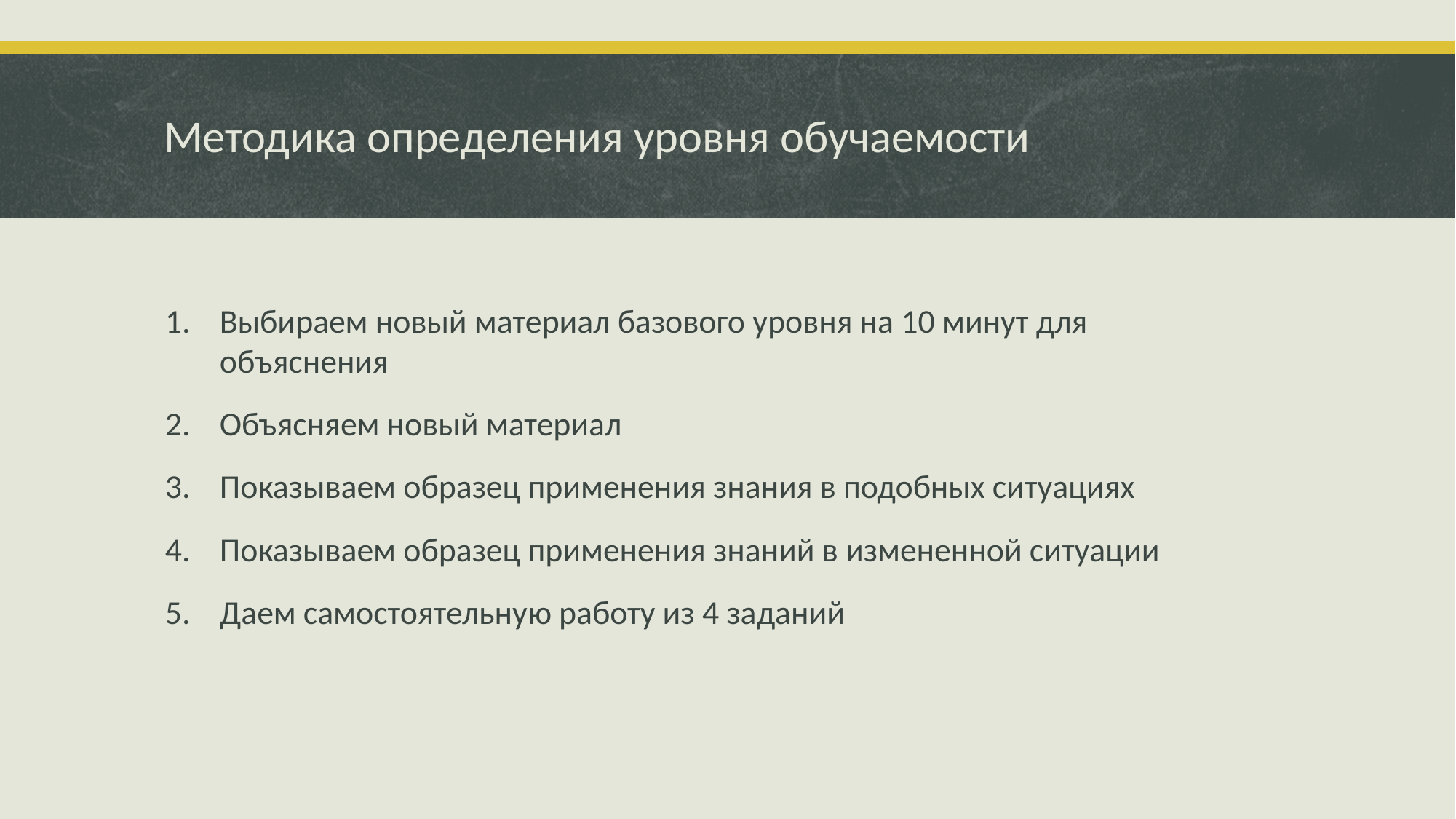

# Методика определения уровня обучаемости
Выбираем новый материал базового уровня на 10 минут для объяснения
Объясняем новый материал
Показываем образец применения знания в подобных ситуациях
Показываем образец применения знаний в измененной ситуации
Даем самостоятельную работу из 4 заданий